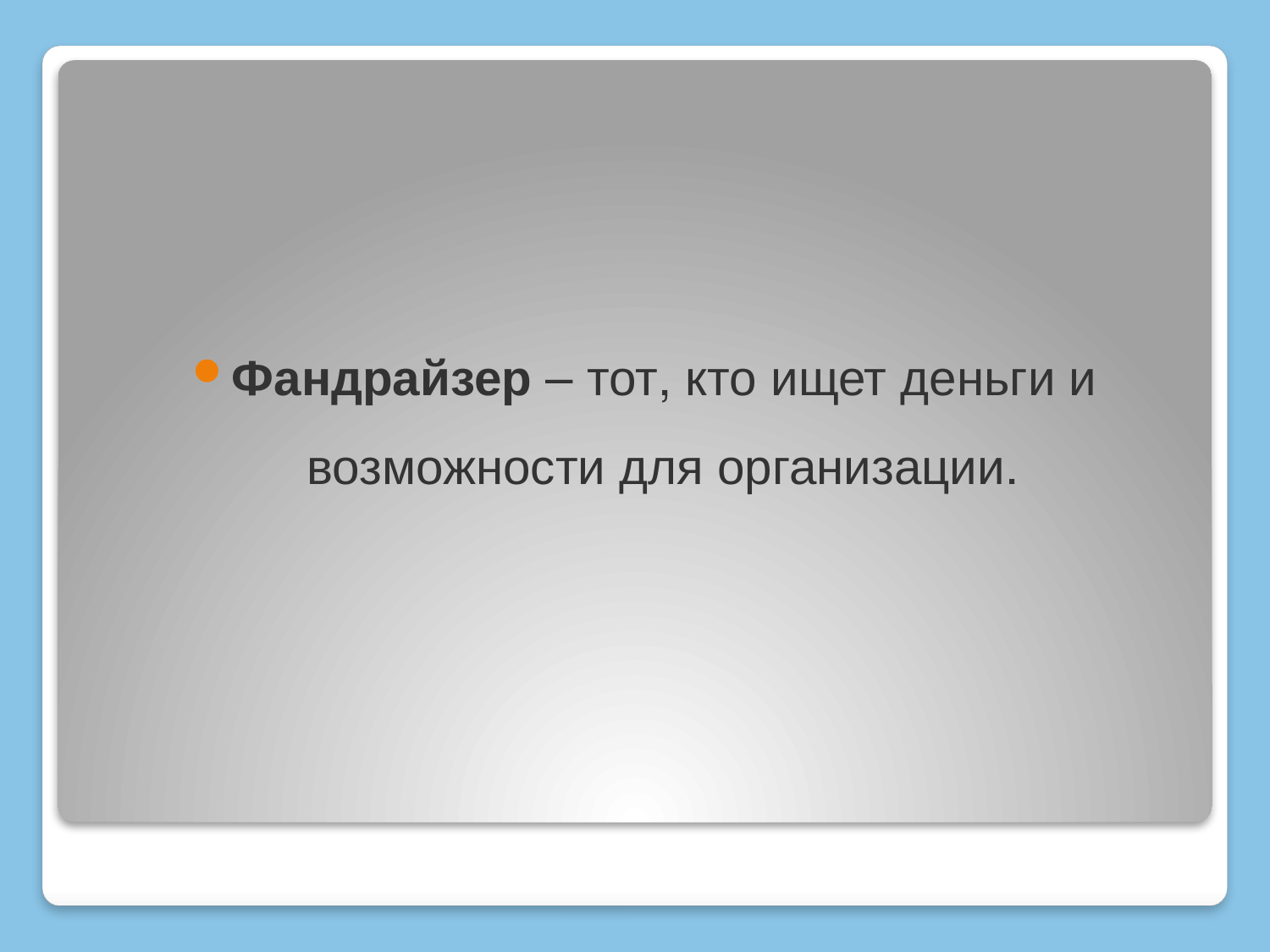

Фандрайзер – тот, кто ищет деньги и возможности для организации.